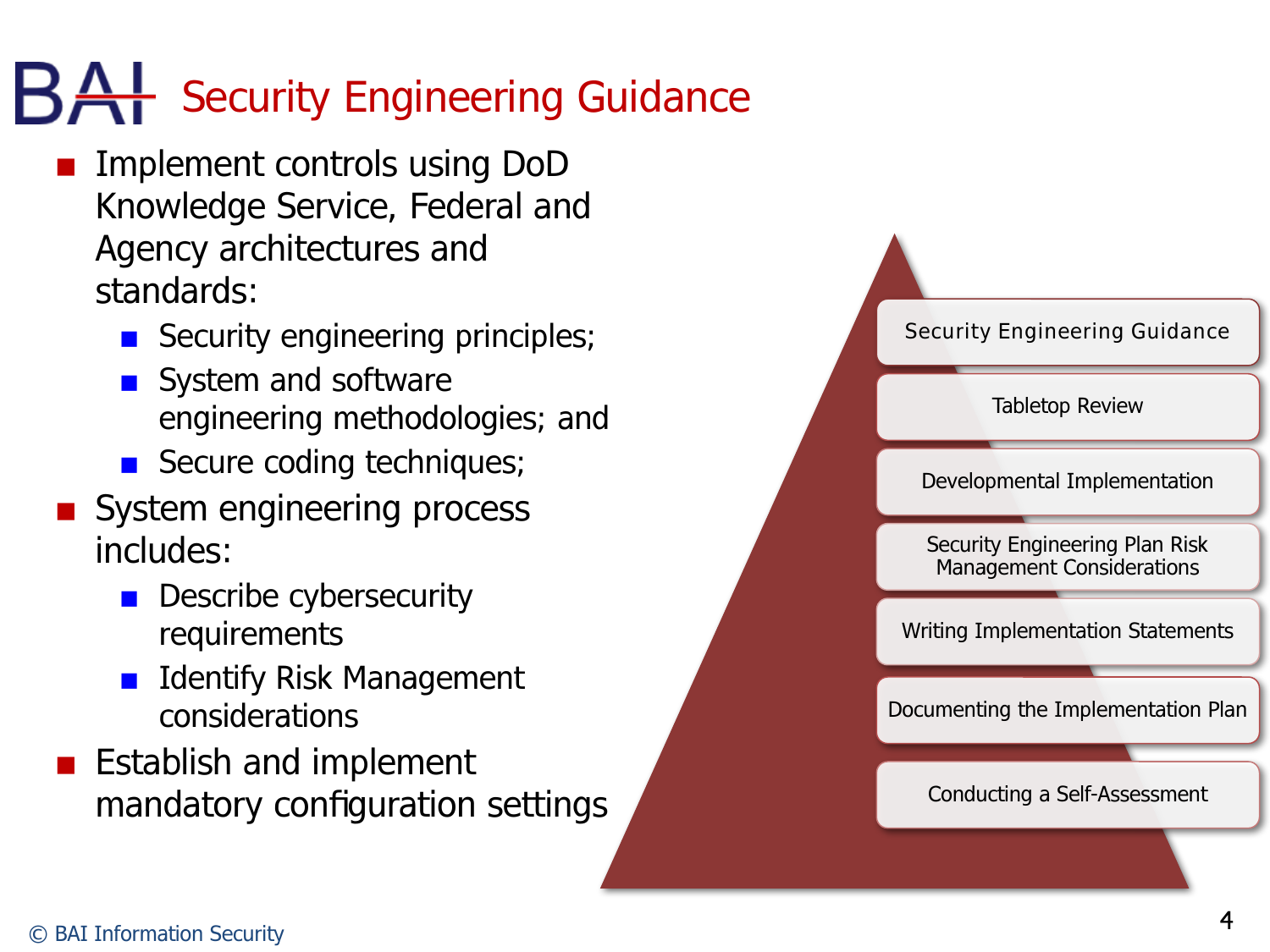

# Security Engineering Guidance
Implement controls using DoD Knowledge Service, Federal and Agency architectures and standards:
Security engineering principles;
System and software engineering methodologies; and
Secure coding techniques;
System engineering process includes:
Describe cybersecurity requirements
Identify Risk Management considerations
Establish and implement mandatory configuration settings

Security Engineering Guidance

Tabletop Review

Developmental Implementation

Security Engineering Plan Risk Management Considerations

Writing Implementation Statements

Documenting the Implementation Plan

Conducting a Self-Assessment